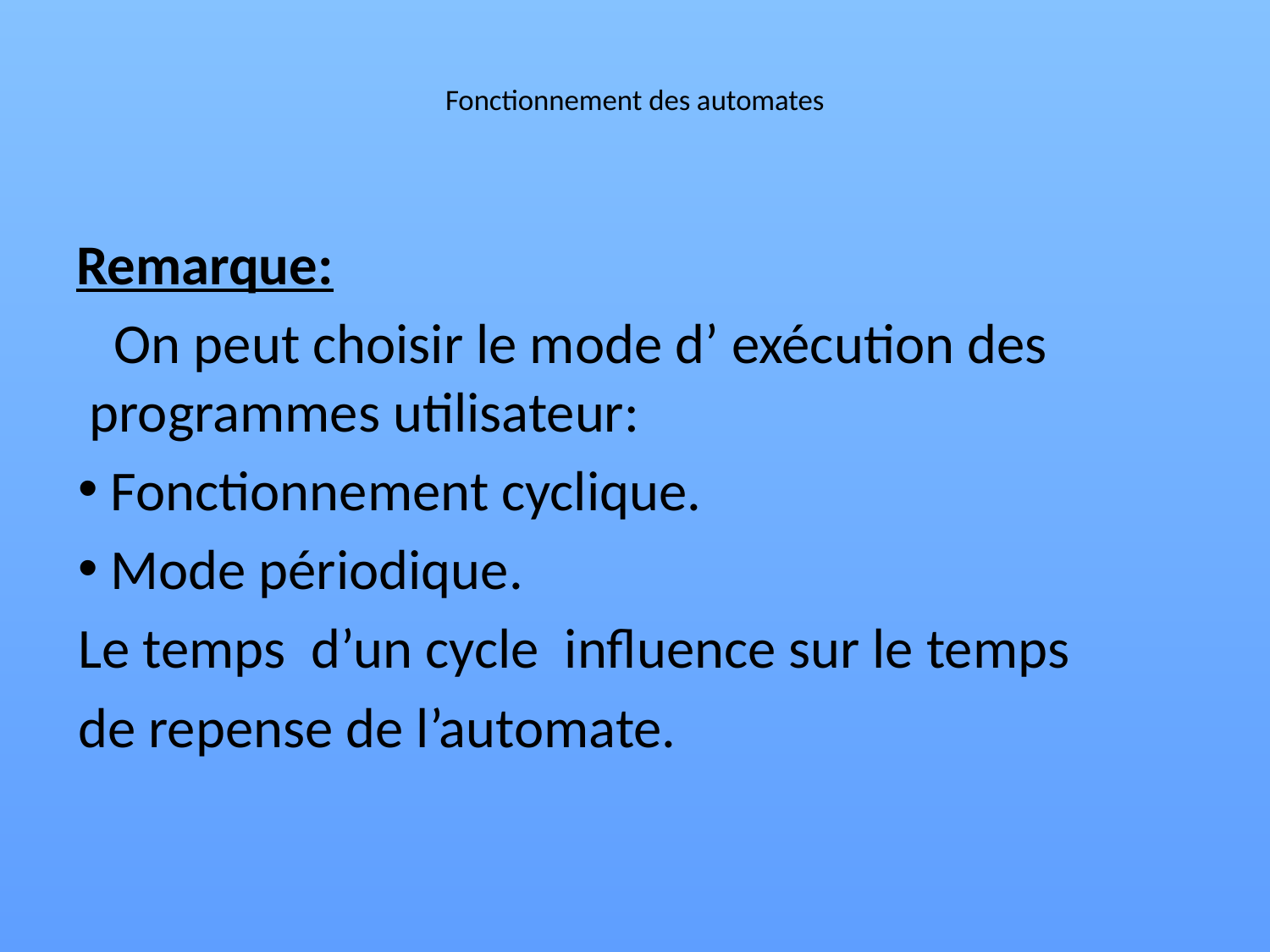

# Fonctionnement des automates
Remarque:
On peut choisir le mode d’ exécution des programmes utilisateur:
 Fonctionnement cyclique.
 Mode périodique.
Le temps  d’un cycle  influence sur le temps
de repense de l’automate.